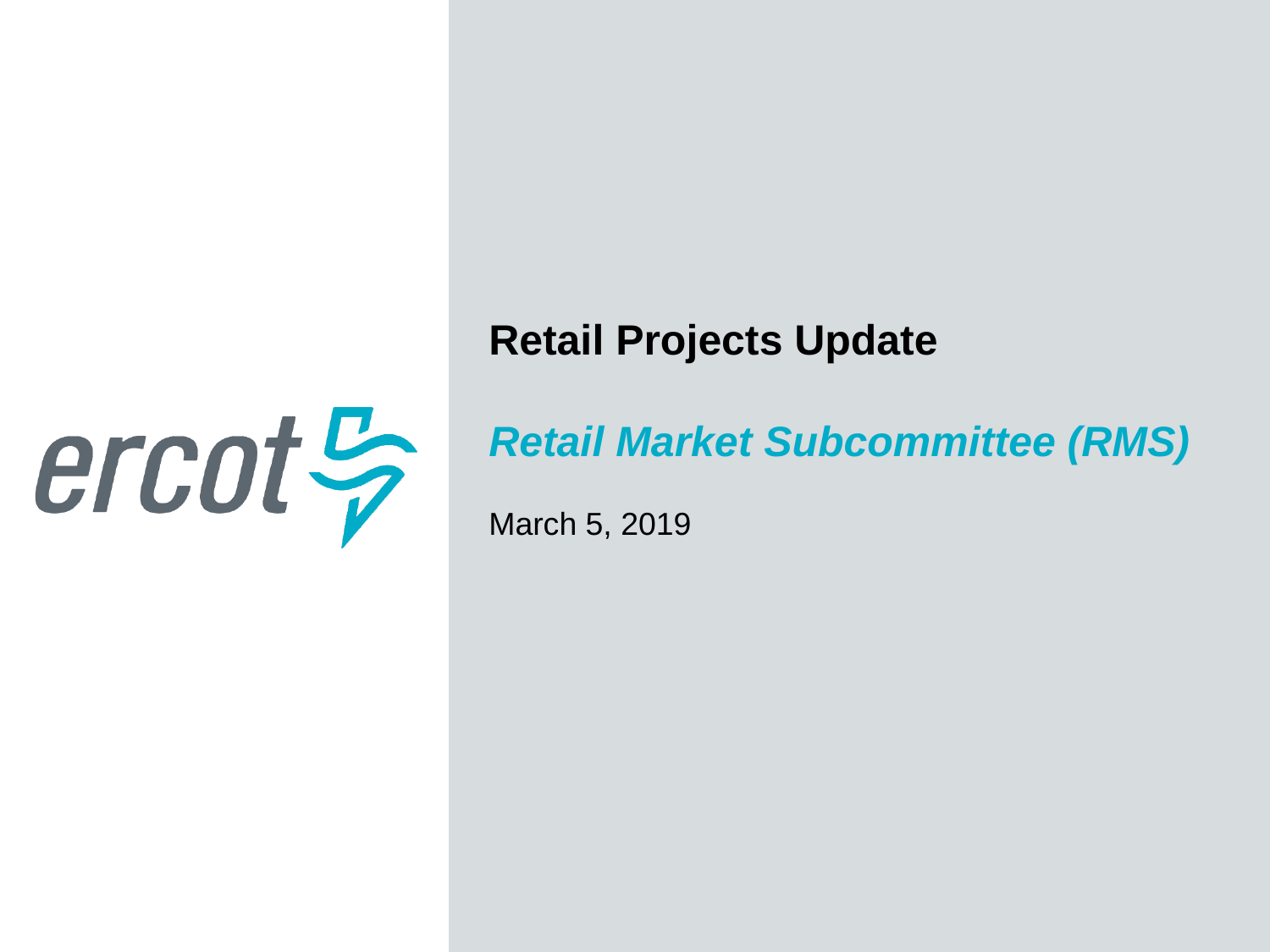

Retail Projects Update

Retail Market Subcommittee (RMS)

March 5, 2019